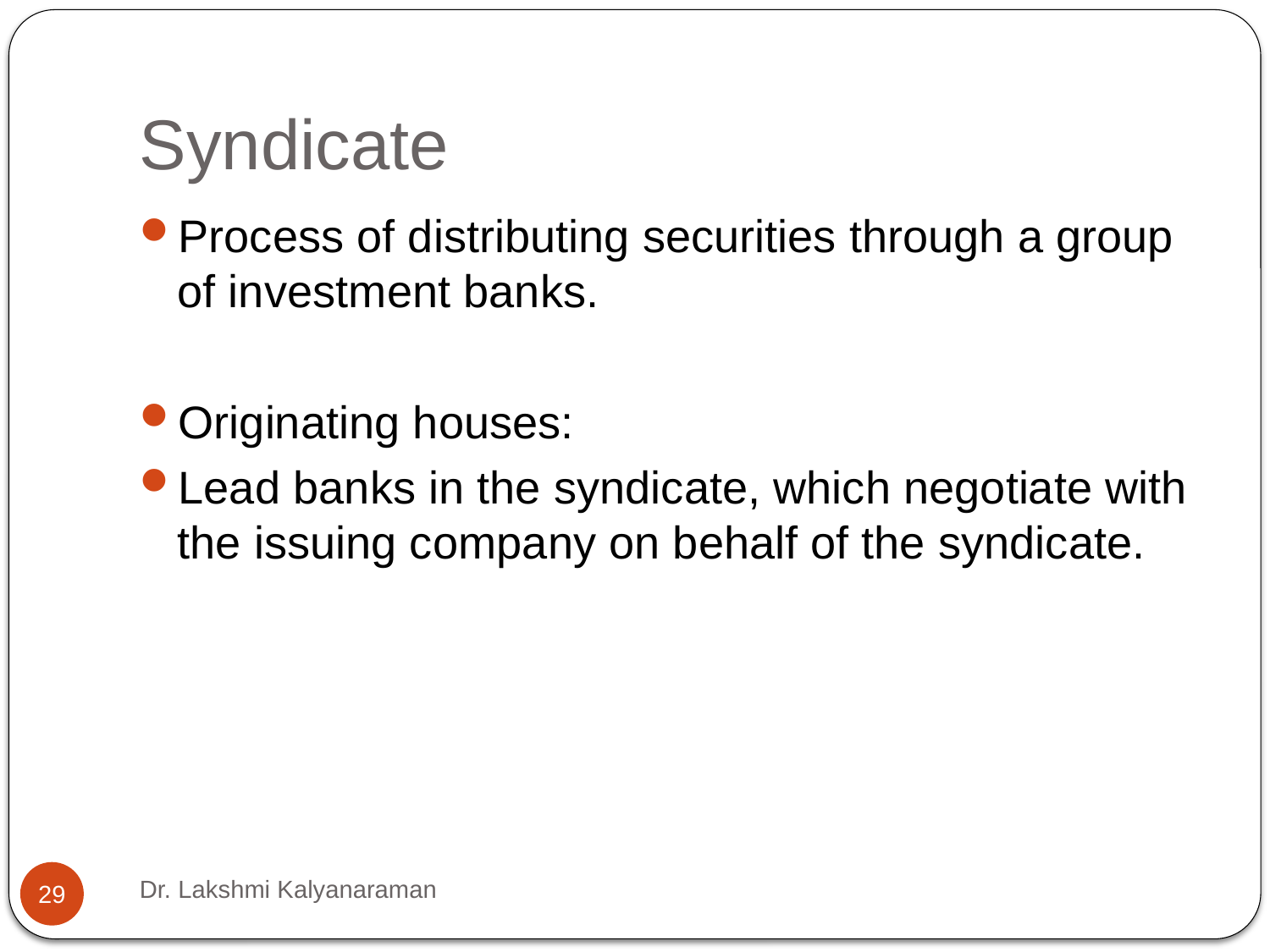

# Syndicate
Process of distributing securities through a group of investment banks.

Originating houses:
Lead banks in the syndicate, which negotiate with the issuing company on behalf of the syndicate.
Dr. Lakshmi Kalyanaraman
29